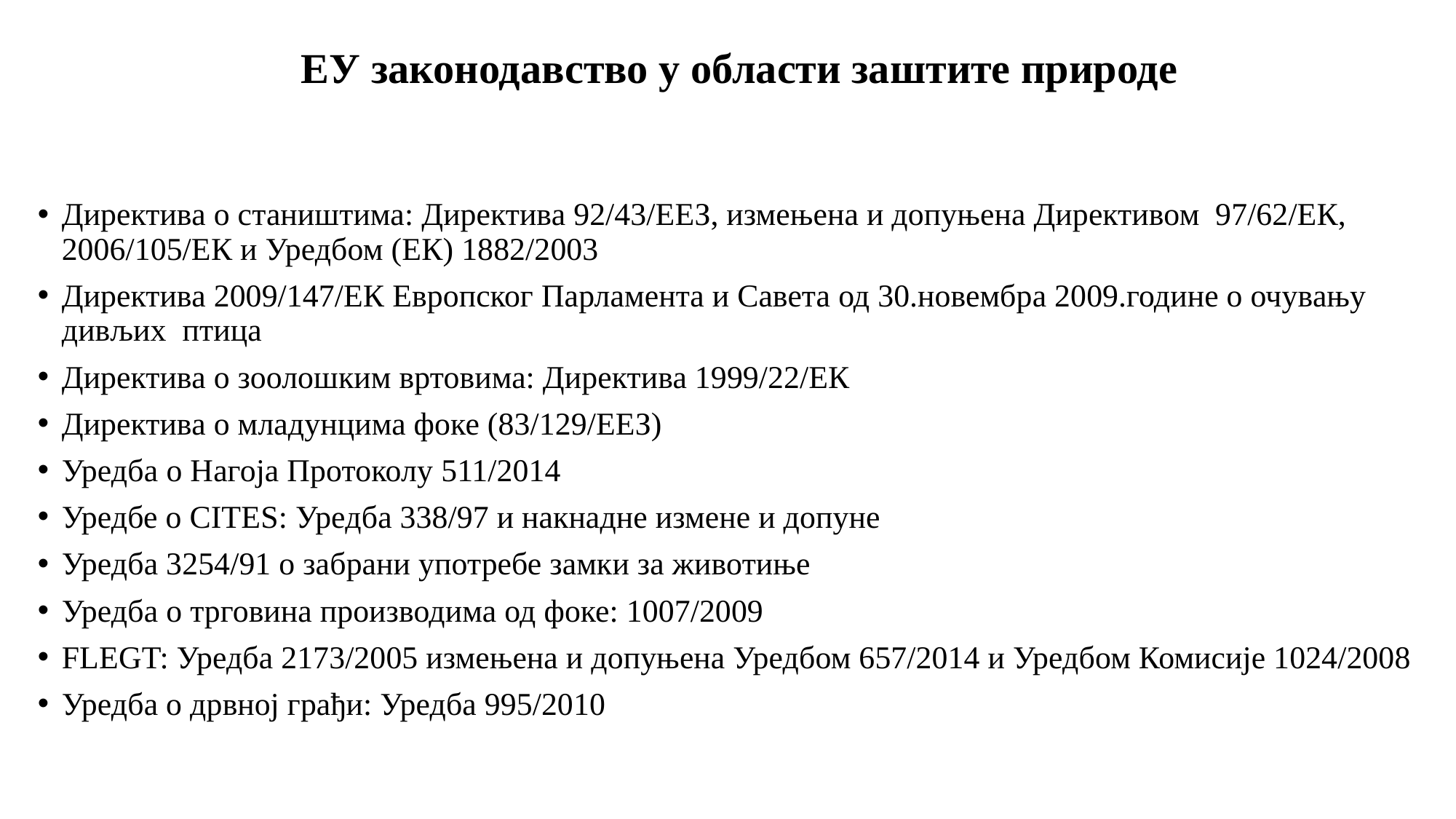

# ЕУ законодавство у области заштите природе

Директива о стаништима: Директива 92/43/EEЗ, измењена и допуњена Директивом  97/62/EК, 2006/105/EК и Уредбом (EК) 1882/2003
Директива 2009/147/ЕК Европског Парламента и Савета од 30.новембра 2009.године о очувању дивљих  птица
Директива о зоолошким вртовима: Директива 1999/22/EК
Директива о младунцима фоке (83/129/EEЗ)
Уредба о Нагоја Протоколу 511/2014
Уредбе о CITES: Уредба 338/97 и накнадне измене и допуне
Уредба 3254/91 о забрани употребе замки за животиње
Уредба о трговина производима од фоке: 1007/2009
FLEGT: Уредба 2173/2005 измењена и допуњена Уредбом 657/2014 и Уредбом Комисије 1024/2008
Уредба о дрвној грађи: Уредба 995/2010